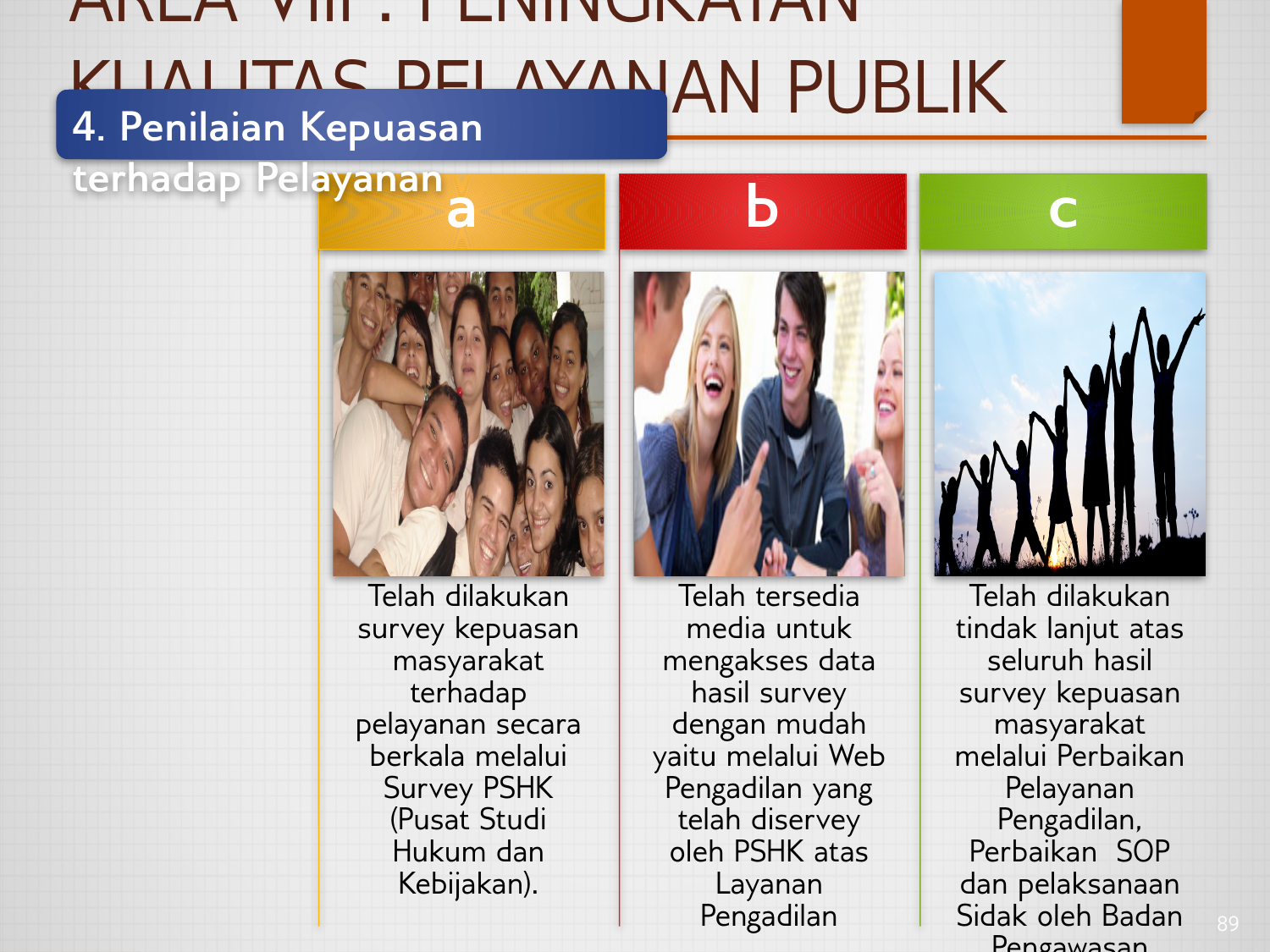

# AREA VIII : PENINGKATAN KUALITAS PELAYANAN PUBLIK
4. Penilaian Kepuasan terhadap Pelayanan
a
Telah dilakukan survey kepuasan masyarakat terhadap pelayanan secara berkala melalui Survey PSHK (Pusat Studi Hukum dan Kebijakan).
b
Telah tersedia media untuk mengakses data hasil survey dengan mudah yaitu melalui Web Pengadilan yang telah diservey oleh PSHK atas Layanan Pengadilan
c
89